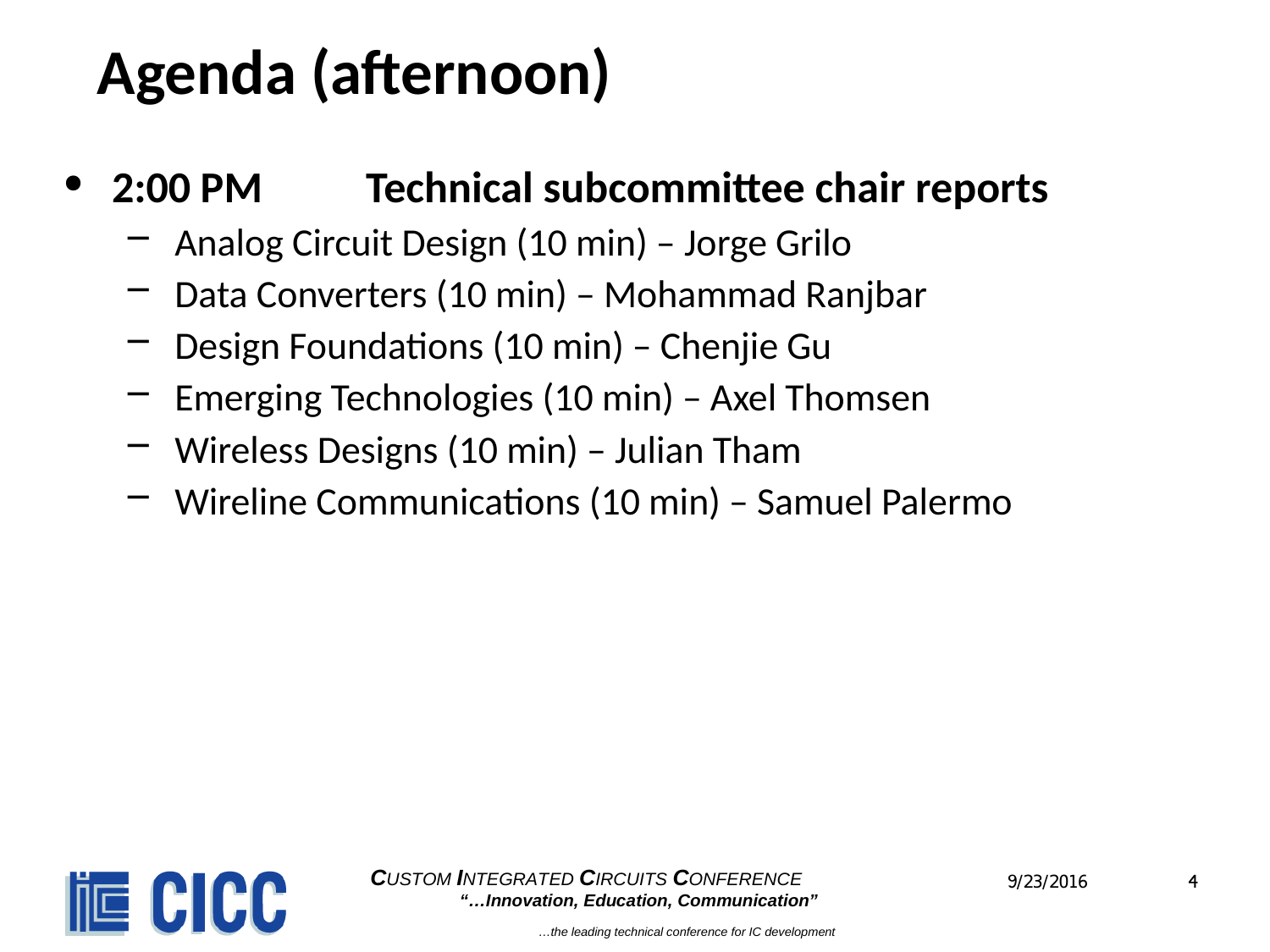

# Agenda (afternoon)
2:00 PM 	Technical subcommittee chair reports
Analog Circuit Design (10 min) – Jorge Grilo
Data Converters (10 min) – Mohammad Ranjbar
Design Foundations (10 min) – Chenjie Gu
Emerging Technologies (10 min) – Axel Thomsen
Wireless Designs (10 min) – Julian Tham
Wireline Communications (10 min) – Samuel Palermo